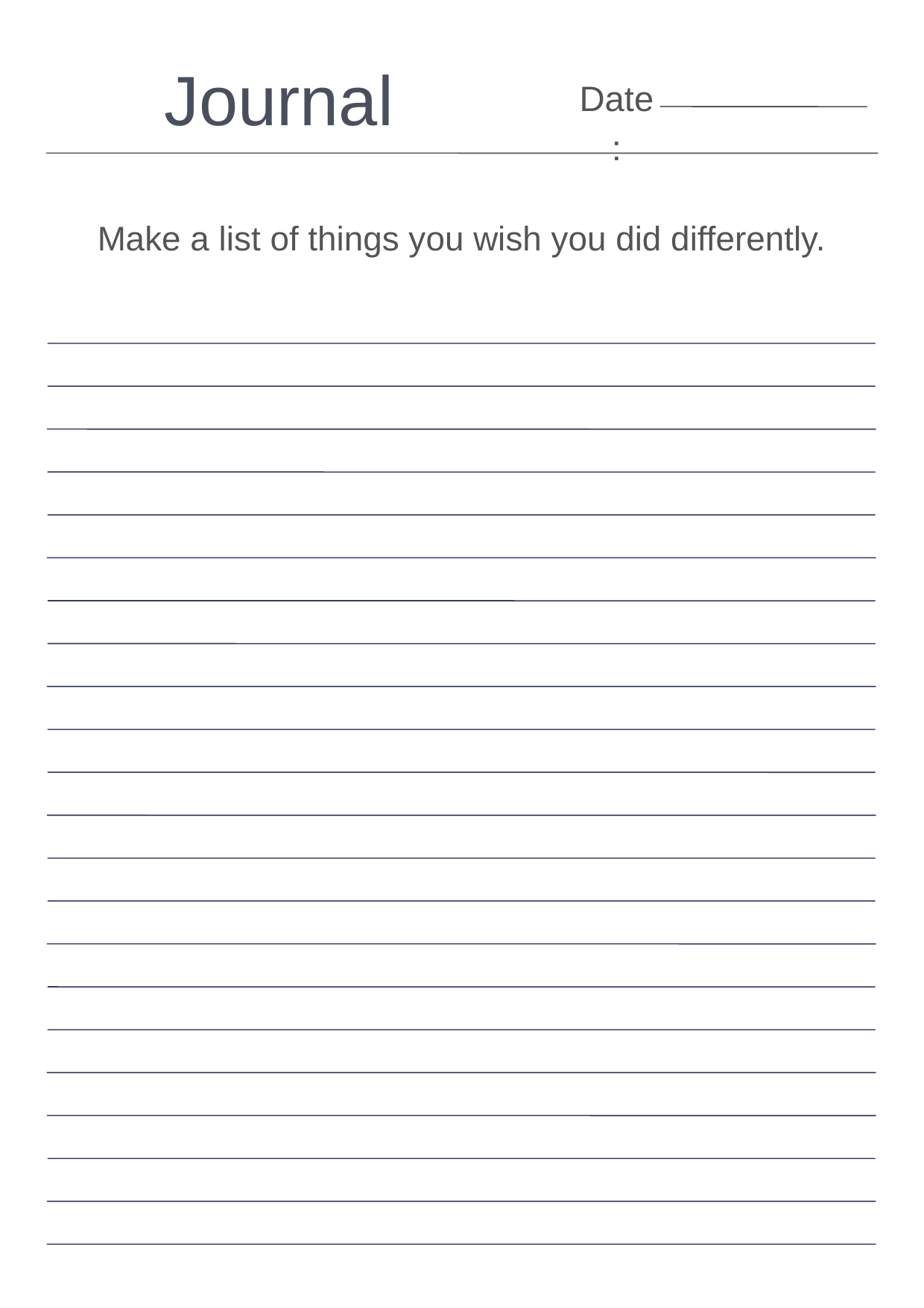

Journal
Date:

Make a list of things you wish you did differently.